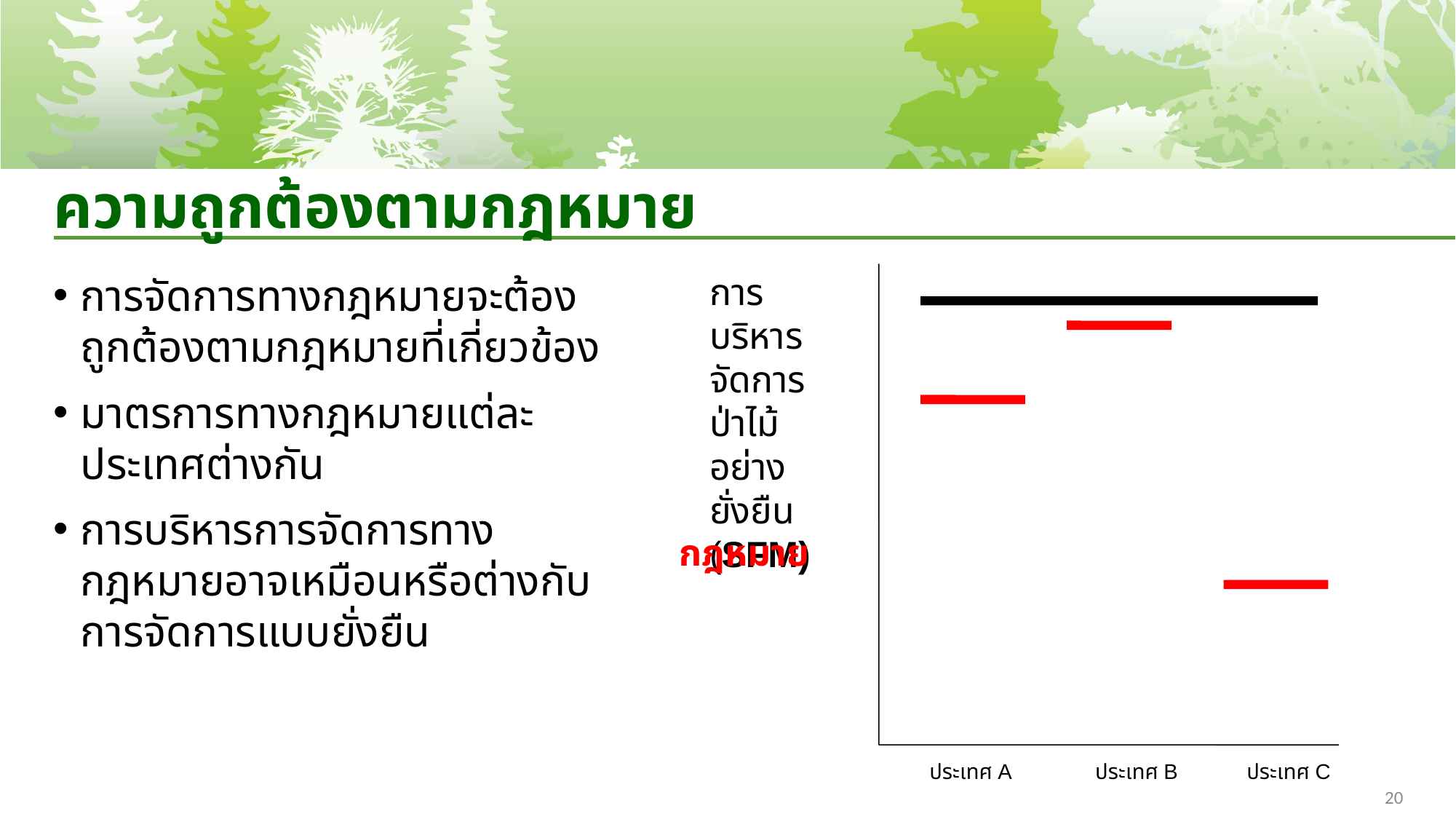

# ความถูกต้องตามกฎหมาย
การจัดการทางกฎหมายจะต้องถูกต้องตามกฎหมายที่เกี่ยวข้อง
มาตรการทางกฎหมายแต่ละประเทศต่างกัน
การบริหารการจัดการทางกฎหมายอาจเหมือนหรือต่างกับการจัดการแบบยั่งยืน

การบริหารจัดการป่าไม้อย่างยั่งยืน (SFM)

กฎหมาย

ประเทศ A
ประเทศ B
ประเทศ C
20